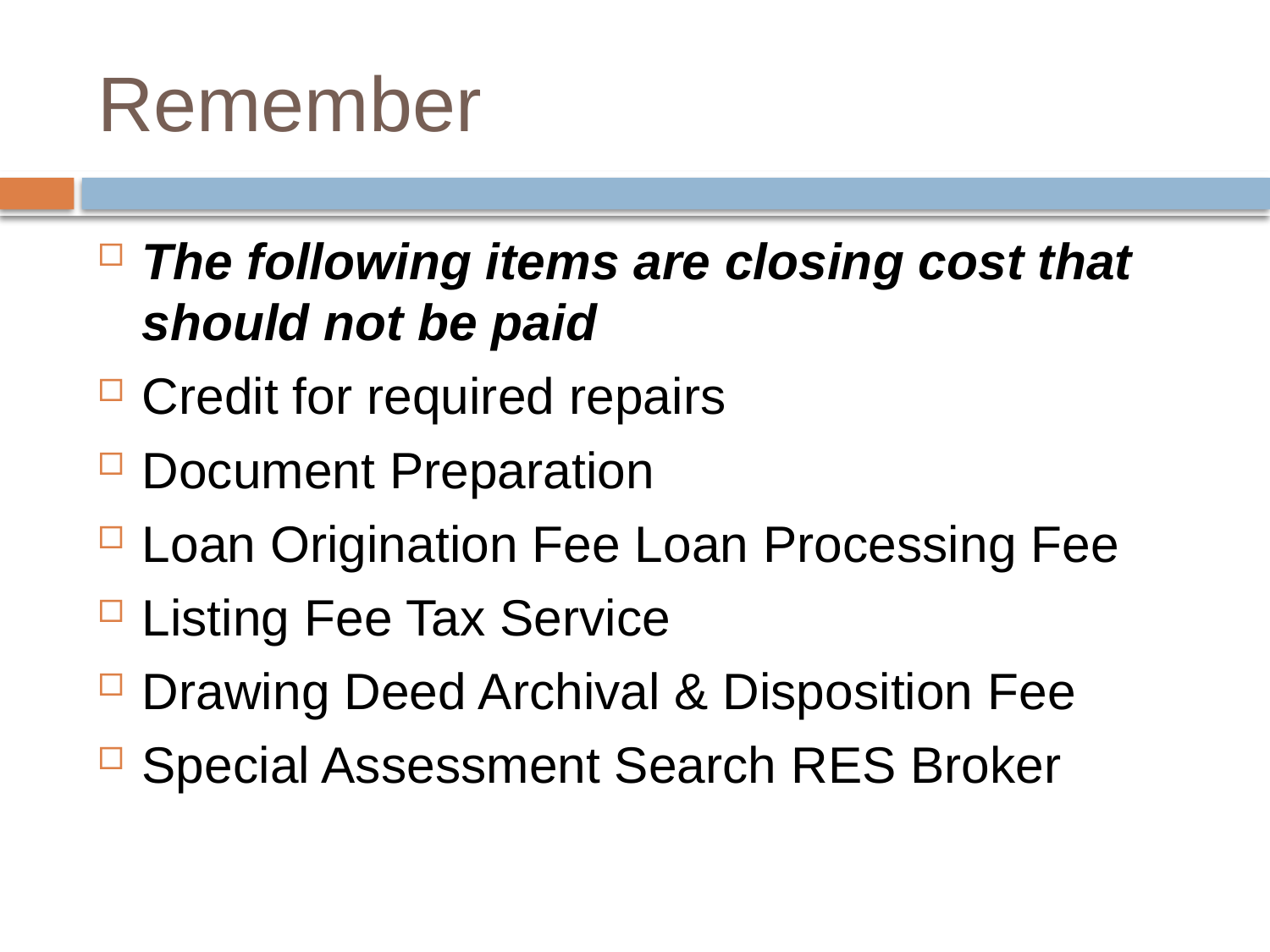

# Remember
The following items are closing cost that should not be paid
Credit for required repairs
Document Preparation
Loan Origination Fee Loan Processing Fee
Listing Fee Tax Service
Drawing Deed Archival & Disposition Fee
Special Assessment Search RES Broker